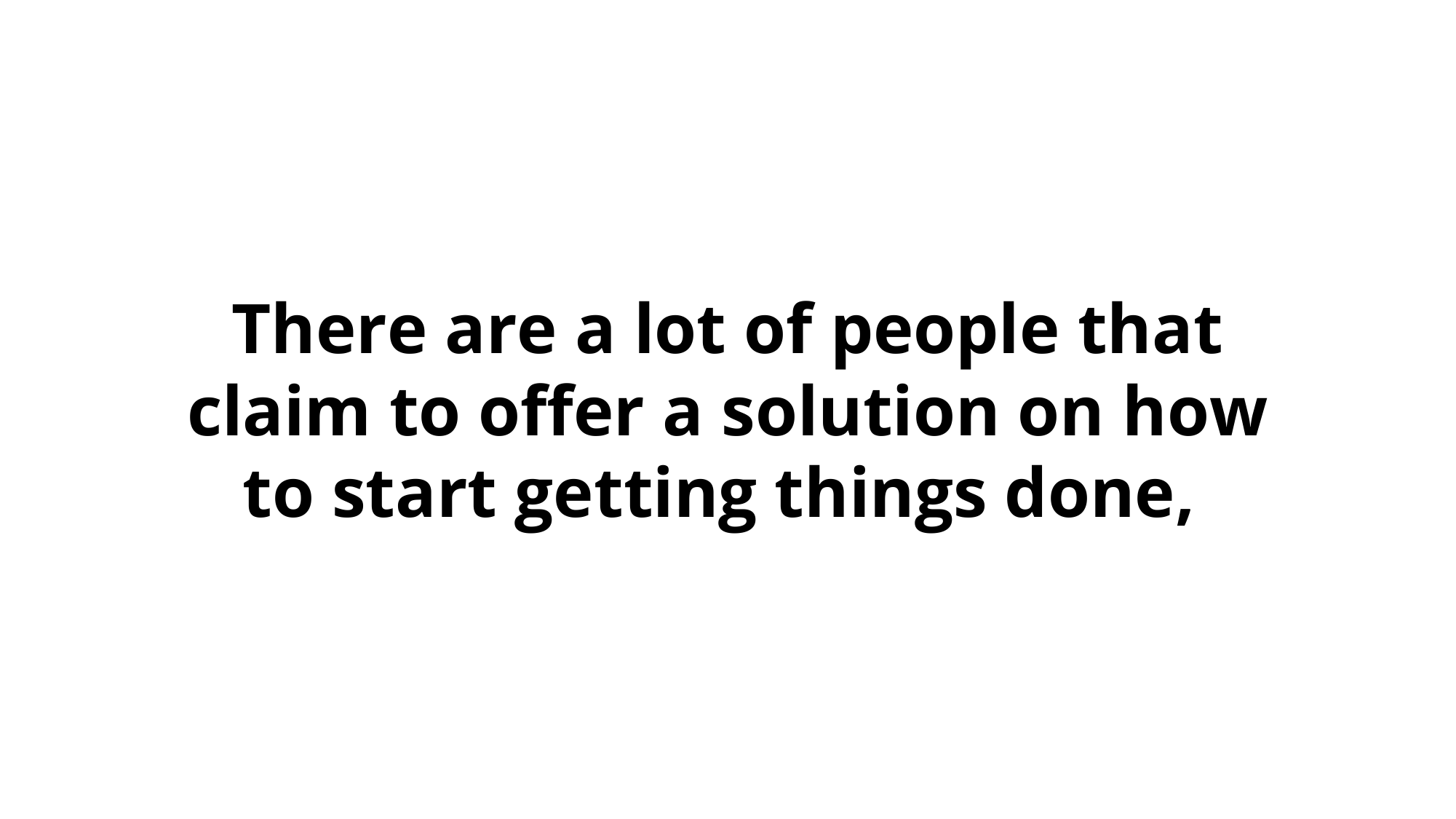

There are a lot of people that claim to offer a solution on how to start getting things done,